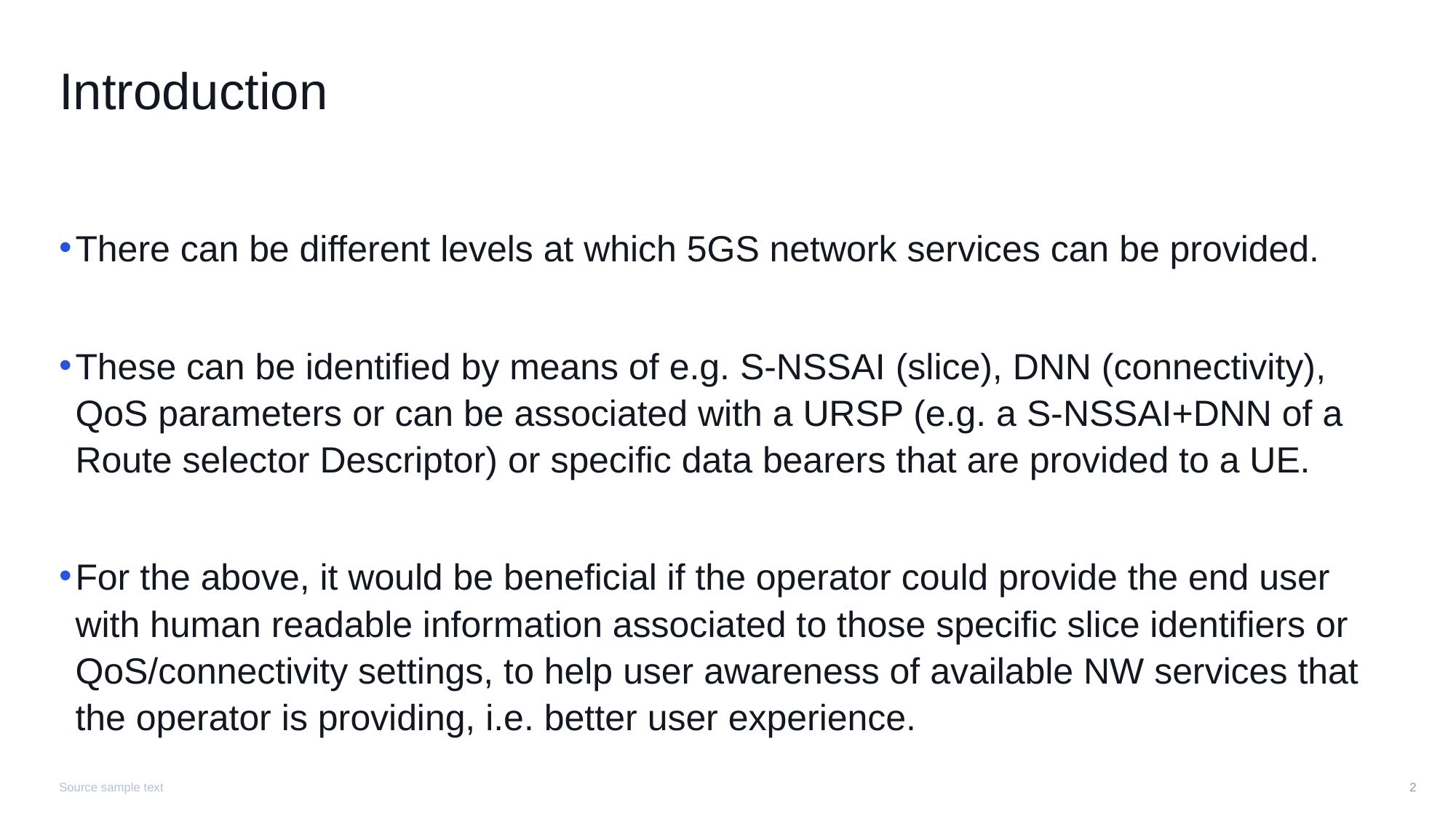

# Introduction

There can be different levels at which 5GS network services can be provided.

These can be identified by means of e.g. S-NSSAI (slice), DNN (connectivity), QoS parameters or can be associated with a URSP (e.g. a S-NSSAI+DNN of a Route selector Descriptor) or specific data bearers that are provided to a UE.

For the above, it would be beneficial if the operator could provide the end user with human readable information associated to those specific slice identifiers or QoS/connectivity settings, to help user awareness of available NW services that the operator is providing, i.e. better user experience.

Source sample text